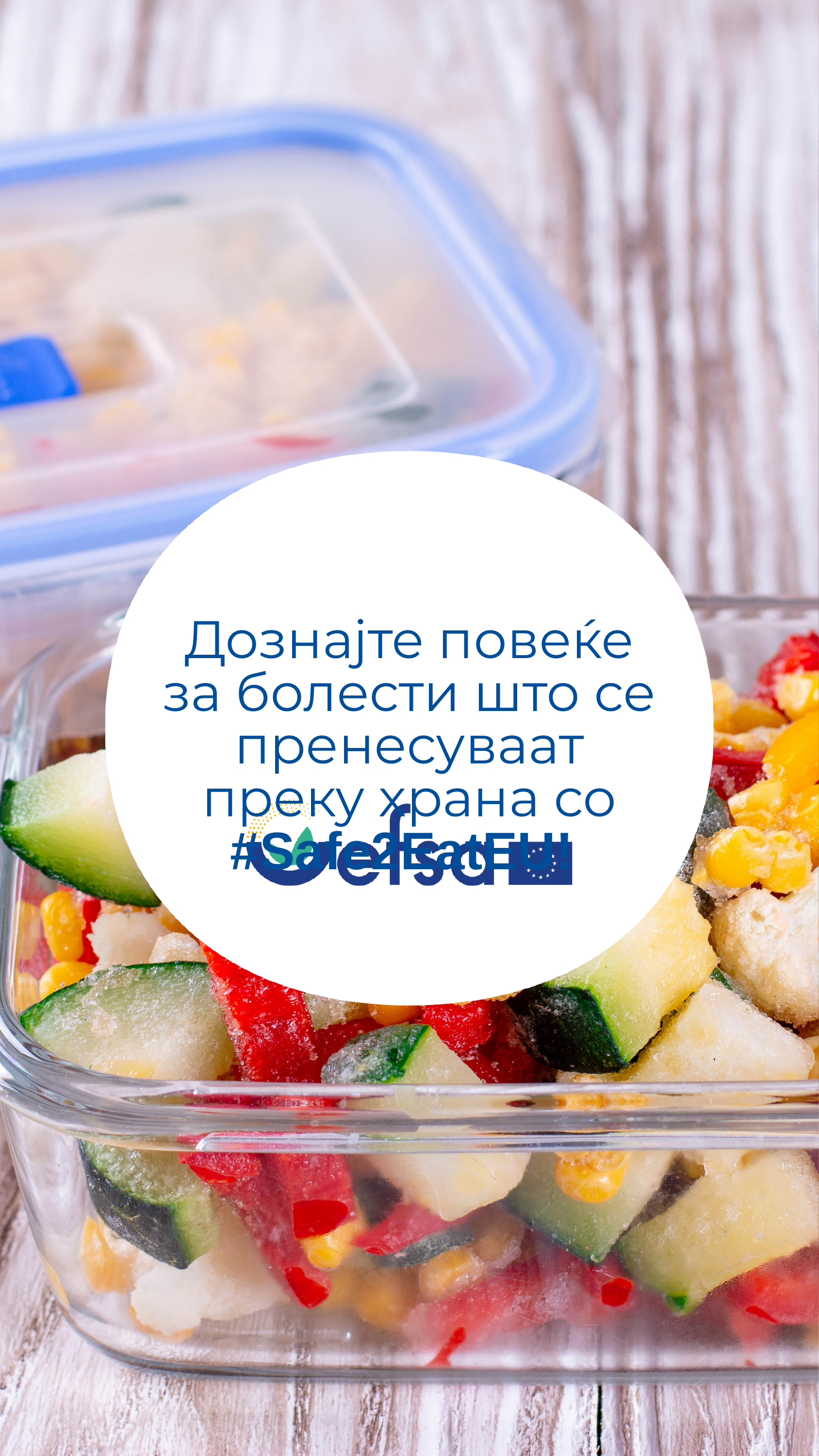

Дознајте повеќе за болести што се пренесуваат преку храна со #Safe2EatEU!